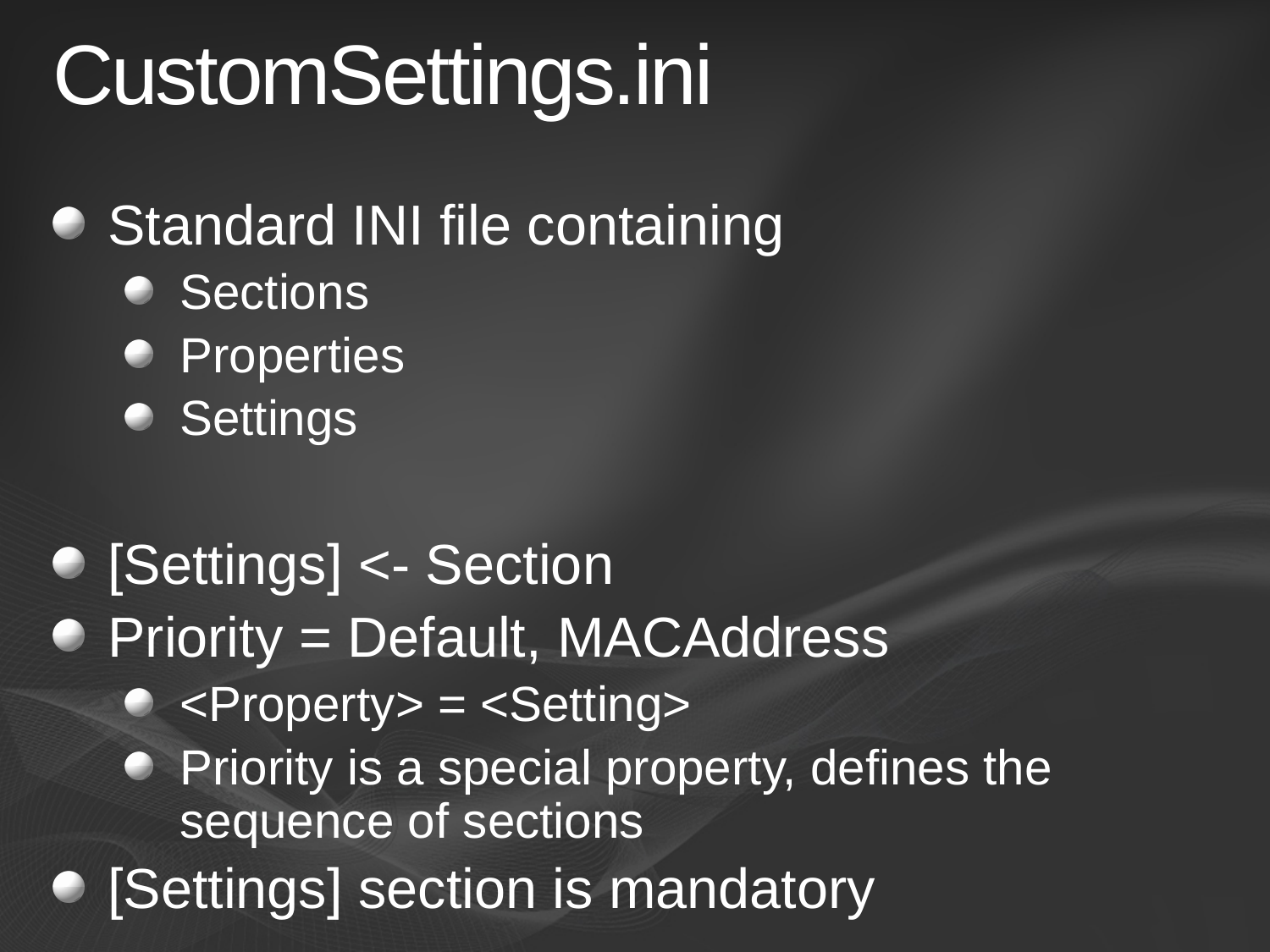

# CustomSettings.ini
Standard INI file containing
Sections
Properties
Settings

[Settings] <- Section
Priority = Default, MACAddress
<Property> = <Setting>
Priority is a special property, defines the sequence of sections
[Settings] section is mandatory